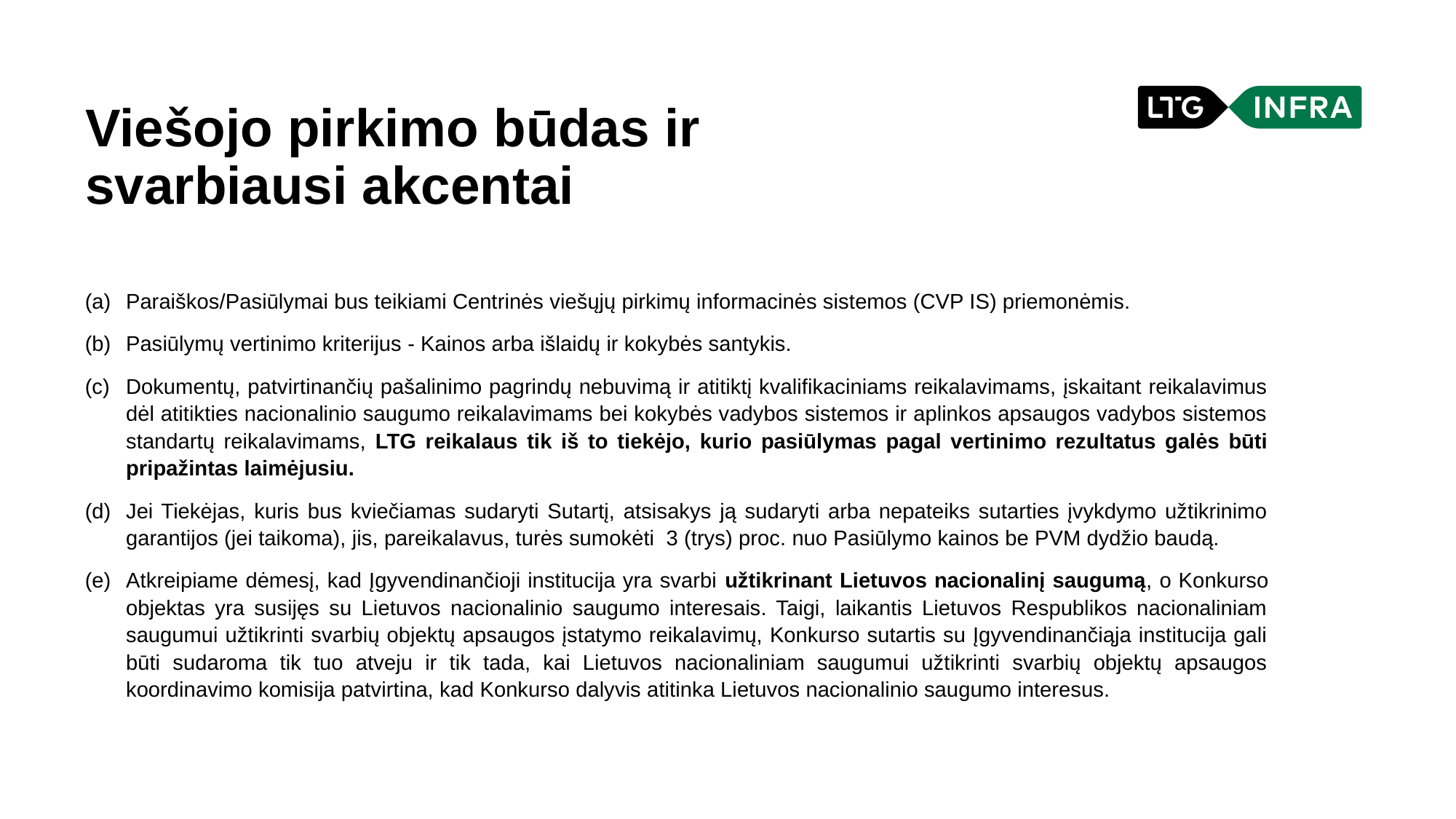

Viešojo pirkimo būdas ir svarbiausi akcentai

Paraiškos/Pasiūlymai bus teikiami Centrinės viešųjų pirkimų informacinės sistemos (CVP IS) priemonėmis.​
Pasiūlymų vertinimo kriterijus - Kainos arba išlaidų ir kokybės santykis.​
Dokumentų, patvirtinančių pašalinimo pagrindų nebuvimą ir atitiktį kvalifikaciniams reikalavimams, įskaitant reikalavimus dėl atitikties nacionalinio saugumo reikalavimams bei kokybės vadybos sistemos ir aplinkos apsaugos vadybos sistemos standartų reikalavimams, LTG reikalaus tik iš to tiekėjo, kurio pasiūlymas pagal vertinimo rezultatus galės būti pripažintas laimėjusiu.
Jei Tiekėjas, kuris bus kviečiamas sudaryti Sutartį, atsisakys ją sudaryti arba nepateiks sutarties įvykdymo užtikrinimo garantijos (jei taikoma), jis, pareikalavus, turės sumokėti  3 (trys) proc. nuo Pasiūlymo kainos be PVM dydžio baudą.
Atkreipiame dėmesį, kad Įgyvendinančioji institucija yra svarbi užtikrinant Lietuvos nacionalinį saugumą, o Konkurso objektas yra susijęs su Lietuvos nacionalinio saugumo interesais. Taigi, laikantis Lietuvos Respublikos nacionaliniam saugumui užtikrinti svarbių objektų apsaugos įstatymo reikalavimų, Konkurso sutartis su Įgyvendinančiąja institucija gali būti sudaroma tik tuo atveju ir tik tada, kai Lietuvos nacionaliniam saugumui užtikrinti svarbių objektų apsaugos koordinavimo komisija patvirtina, kad Konkurso dalyvis atitinka Lietuvos nacionalinio saugumo interesus.